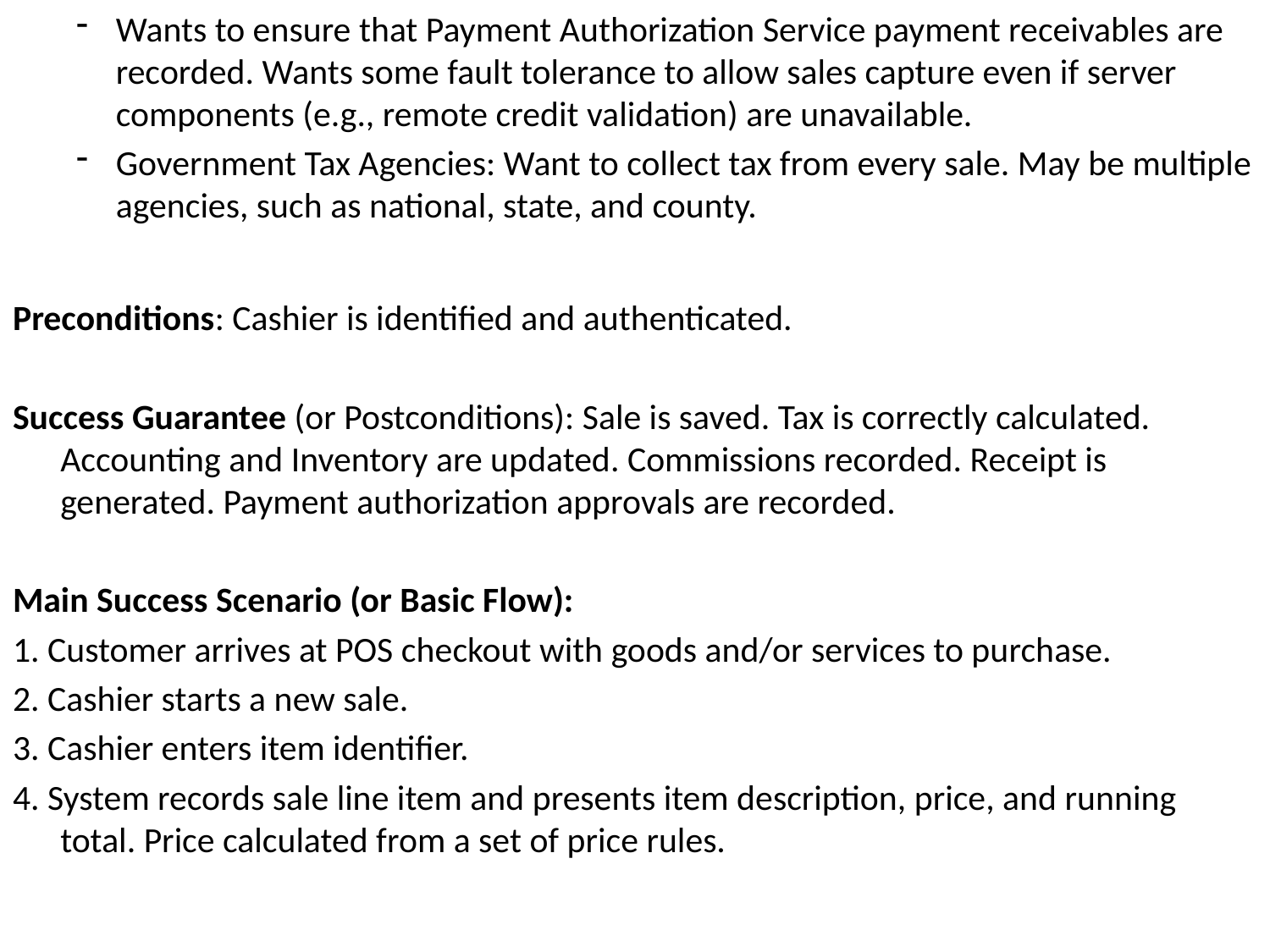

Wants to ensure that Payment Authorization Service payment receivables are recorded. Wants some fault tolerance to allow sales capture even if server components (e.g., remote credit validation) are unavailable.
Government Tax Agencies: Want to collect tax from every sale. May be multiple agencies, such as national, state, and county.

Preconditions: Cashier is identified and authenticated.

Success Guarantee (or Postconditions): Sale is saved. Tax is correctly calculated. Accounting and Inventory are updated. Commissions recorded. Receipt is generated. Payment authorization approvals are recorded.

Main Success Scenario (or Basic Flow):
1. Customer arrives at POS checkout with goods and/or services to purchase.
2. Cashier starts a new sale.
3. Cashier enters item identifier.
4. System records sale line item and presents item description, price, and running total. Price calculated from a set of price rules.